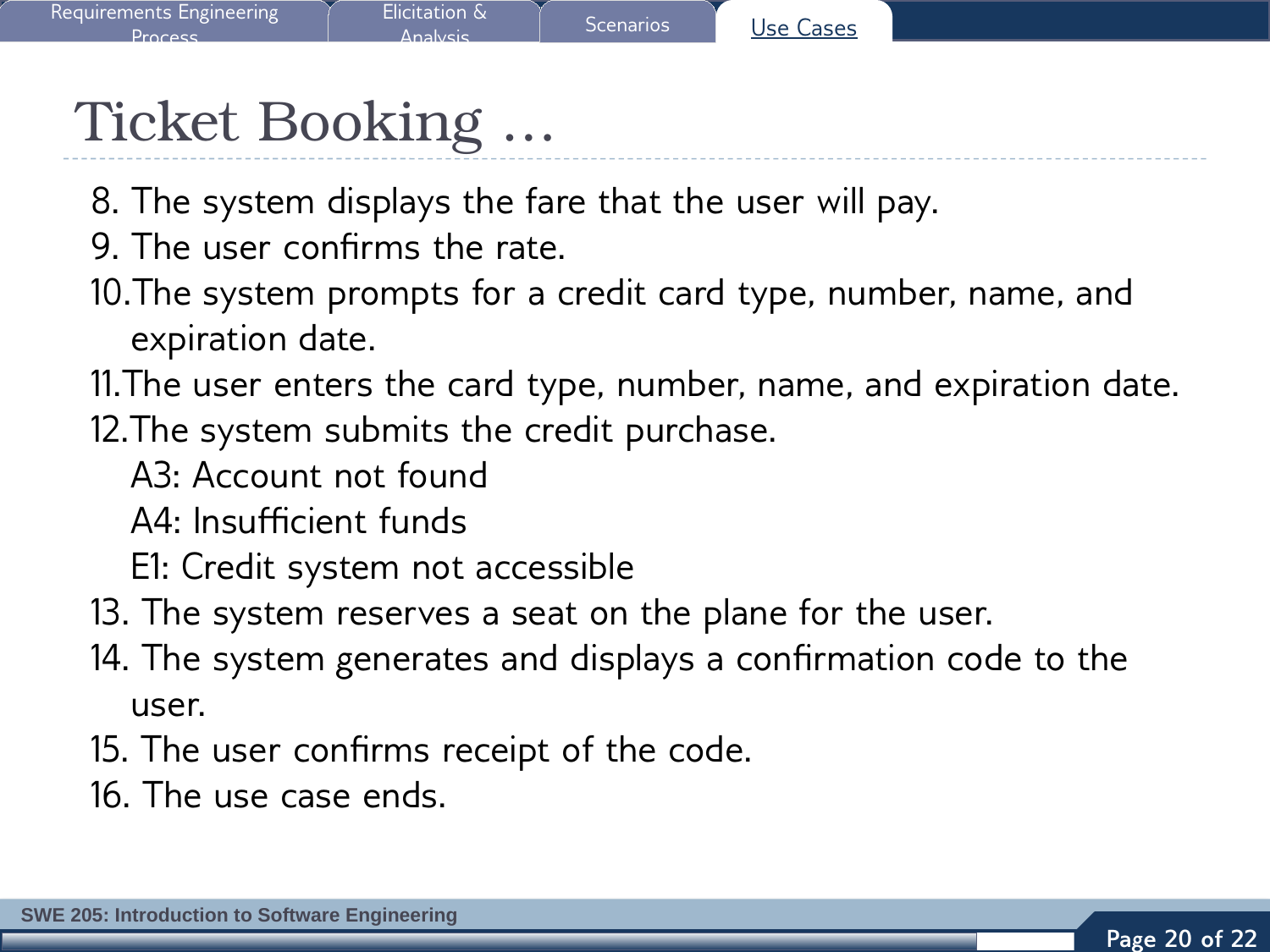

Requirements Engineering Process
Elicitation & Analysis
Scenarios
Use Cases
# Ticket Booking …
8. The system displays the fare that the user will pay.
9. The user confirms the rate.
10.The system prompts for a credit card type, number, name, and expiration date.
11.The user enters the card type, number, name, and expiration date.
12.The system submits the credit purchase.
		A3: Account not found
		A4: Insufficient funds
		E1: Credit system not accessible
13. The system reserves a seat on the plane for the user.
14. The system generates and displays a confirmation code to the user.
15. The user confirms receipt of the code.
16. The use case ends.

Page 20 of 22